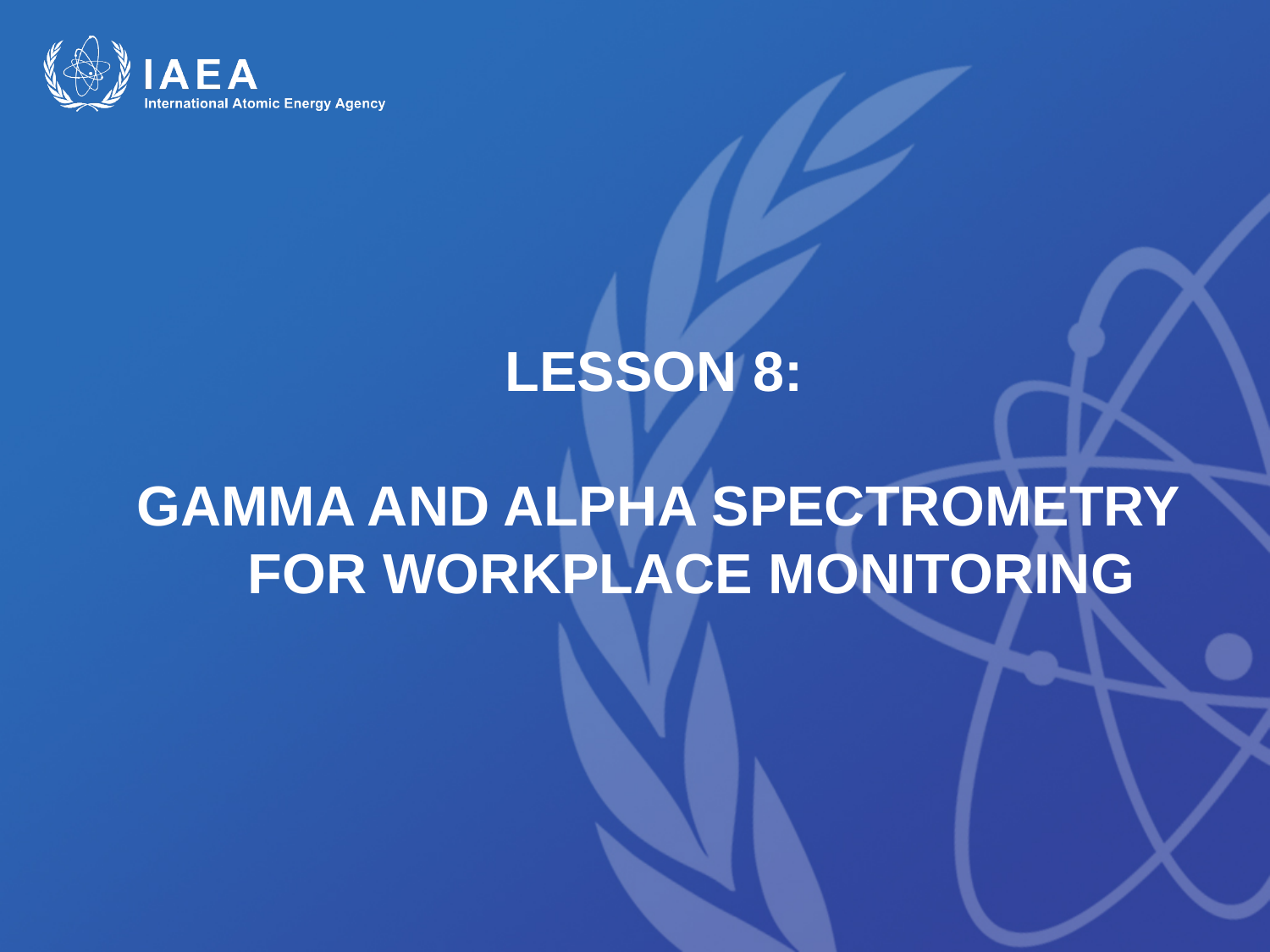

LESSON 8:

 GAMMA AND ALPHA SPECTROMETRY 	FOR WORKPLACE MONITORING